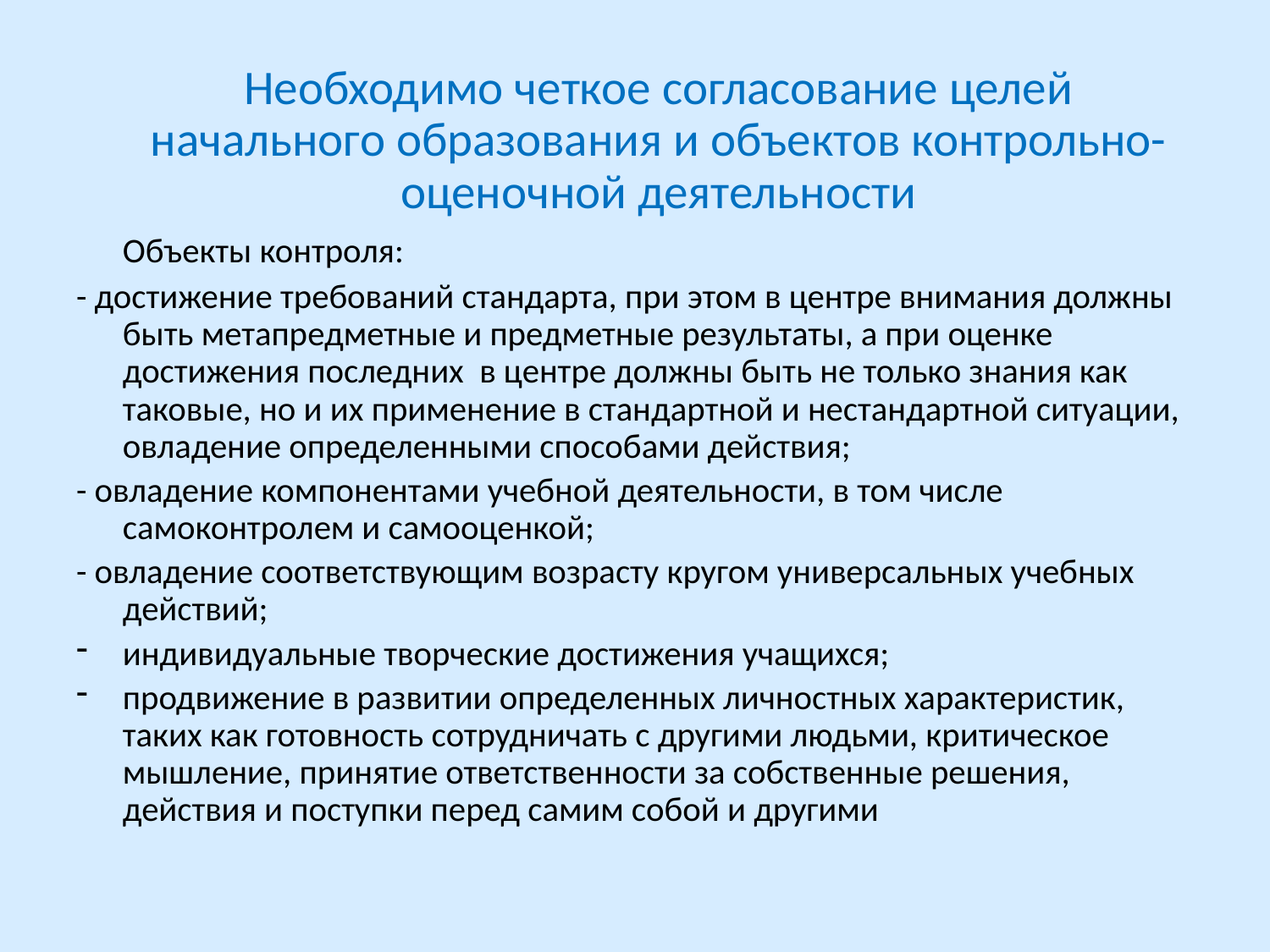

Необходимо четкое согласование целей начального образования и объектов контрольно-оценочной деятельности
		Объекты контроля:
- достижение требований стандарта, при этом в центре внимания должны быть метапредметные и предметные результаты, а при оценке достижения последних  в центре должны быть не только знания как таковые, но и их применение в стандартной и нестандартной ситуации, овладение определенными способами действия;
- овладение компонентами учебной деятельности, в том числе самоконтролем и самооценкой;
- овладение соответствующим возрасту кругом универсальных учебных действий;
индивидуальные творческие достижения учащихся;
продвижение в развитии определенных личностных характеристик, таких как готовность сотрудничать с другими людьми, критическое мышление, принятие ответственности за собственные решения, действия и поступки перед самим собой и другими